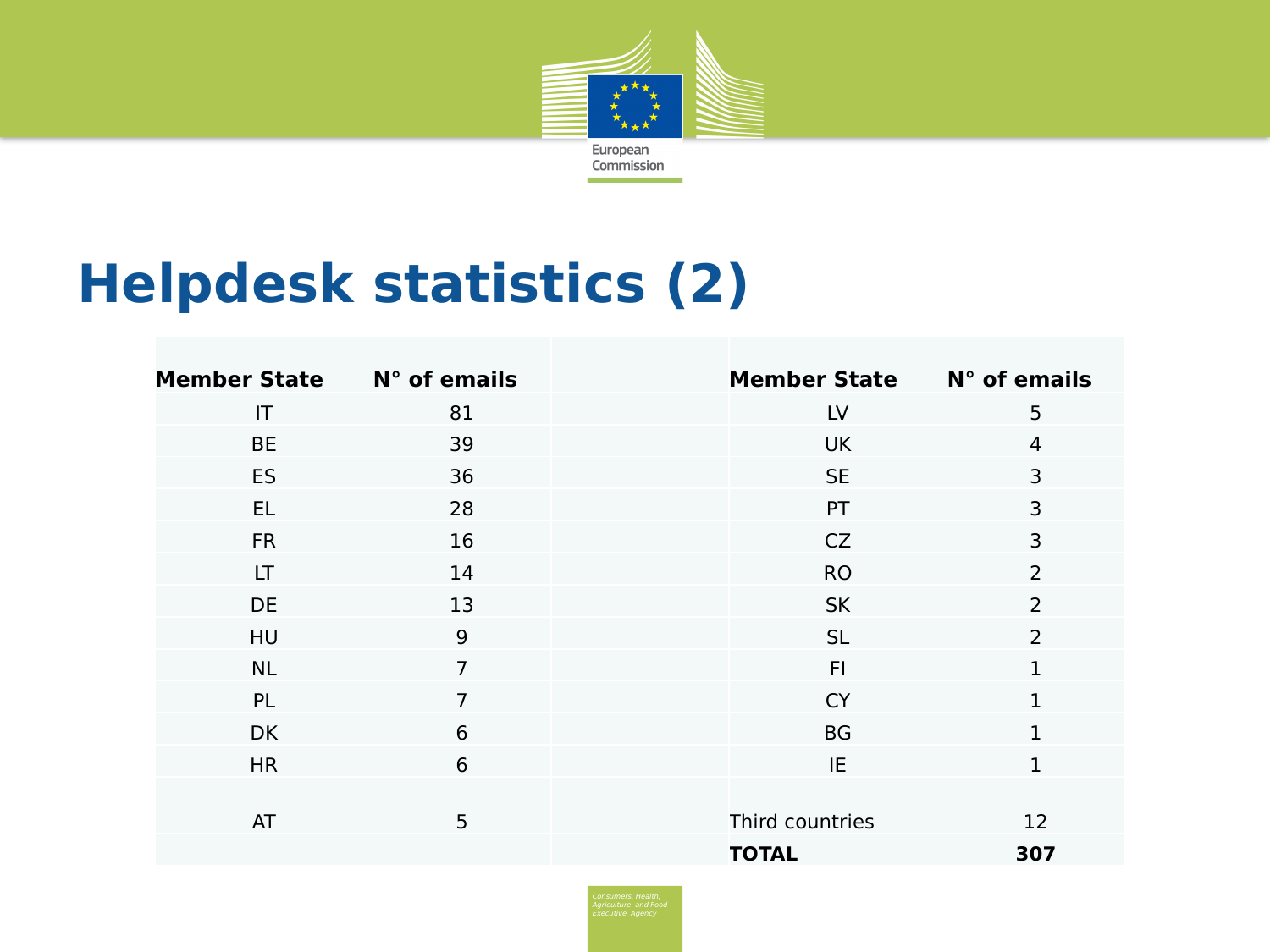

# Helpdesk statistics (2)
| Member State | N° of emails |  | Member State | N° of emails |
| --- | --- | --- | --- | --- |
| IT | 81 |  | LV | 5 |
| BE | 39 |  | UK | 4 |
| ES | 36 |  | SE | 3 |
| EL | 28 |  | PT | 3 |
| FR | 16 |  | CZ | 3 |
| LT | 14 |  | RO | 2 |
| DE | 13 |  | SK | 2 |
| HU | 9 |  | SL | 2 |
| NL | 7 |  | FI | 1 |
| PL | 7 |  | CY | 1 |
| DK | 6 |  | BG | 1 |
| HR | 6 |  | IE | 1 |
| AT | 5 |  | Third countries | 12 |
|  |  |  | TOTAL | 307 |